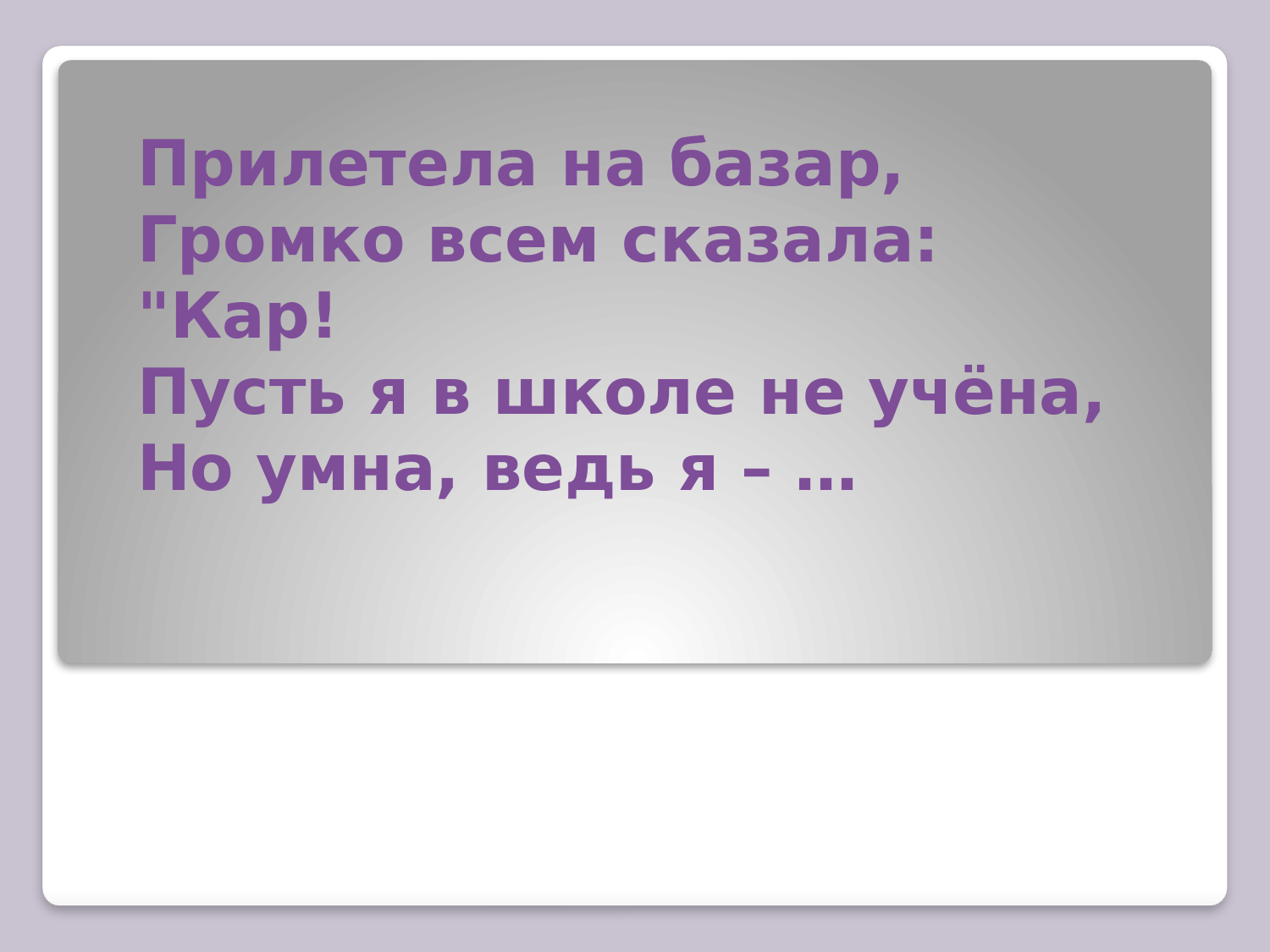

Прилетела на базар,
Громко всем сказала: "Кар!
Пусть я в школе не учёна,
Но умна, ведь я – …
#